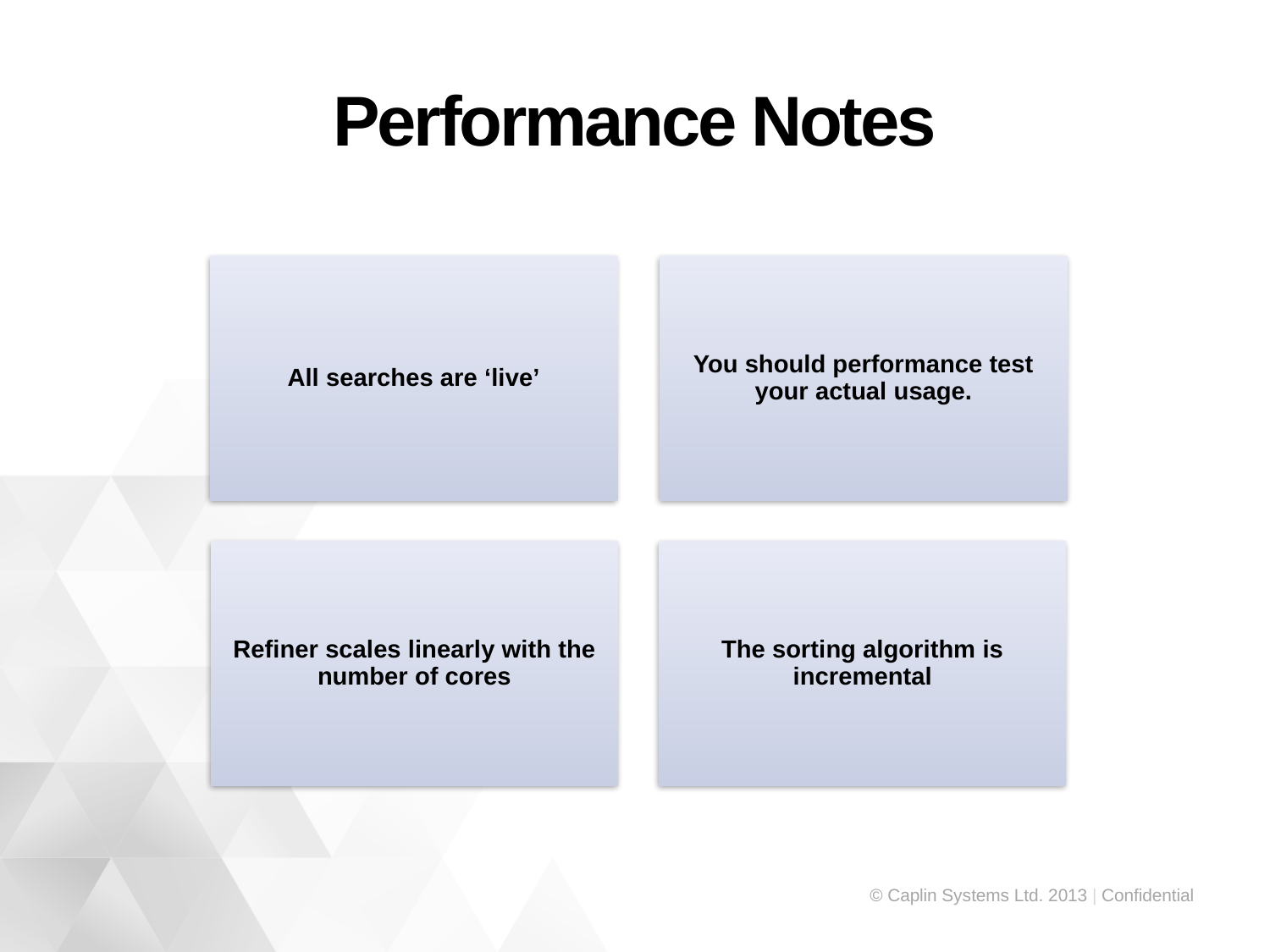

# Performance Notes
You should performance test your actual usage.
All searches are ‘live’
Refiner scales linearly with the number of cores
The sorting algorithm is incremental